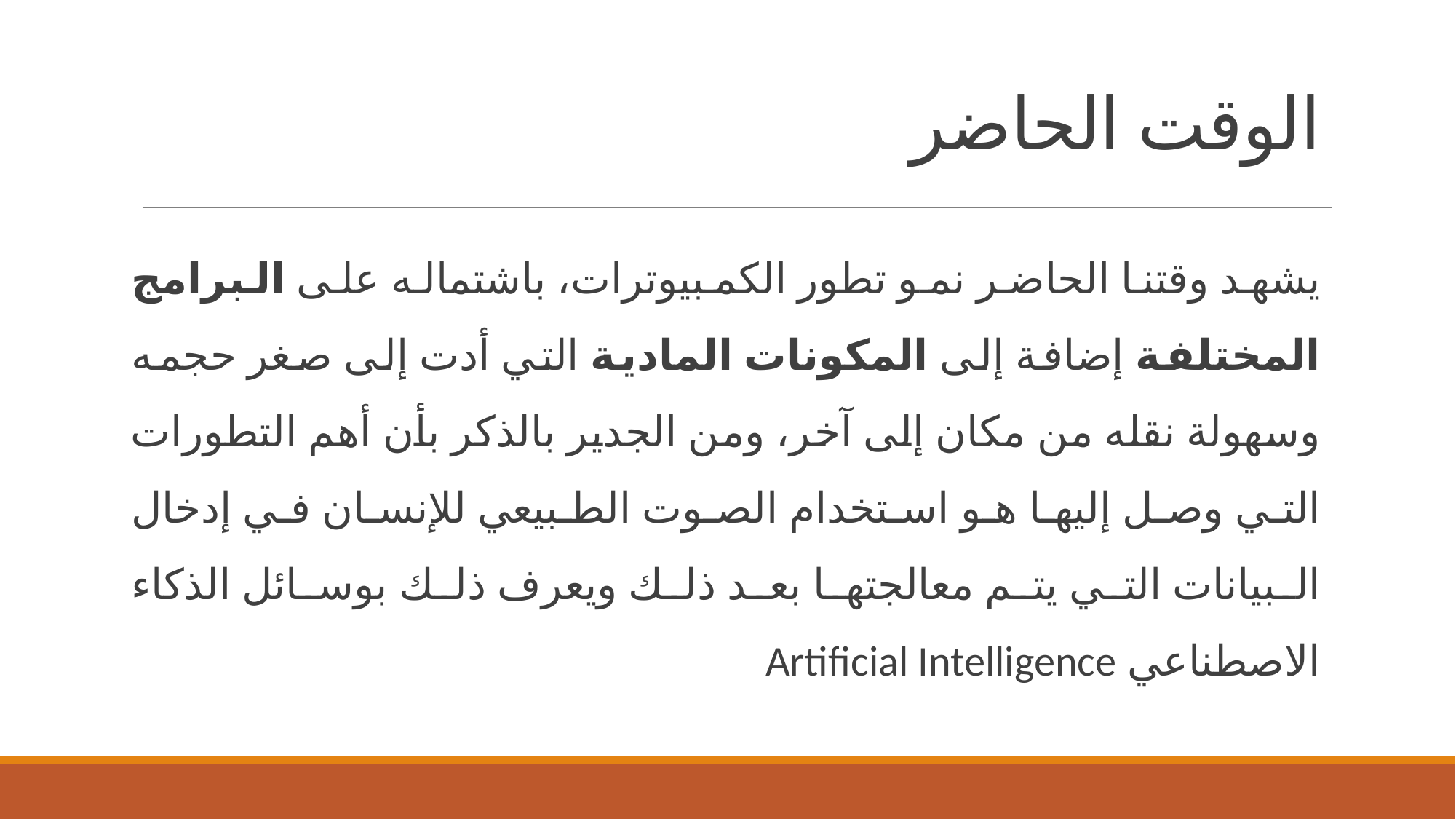

# الوقت الحاضر
يشهد وقتنا الحاضر نمو تطور الكمبيوترات، باشتماله على البرامج المختلفة إضافة إلى المكونات المادية التي أدت إلى صغر حجمه وسهولة نقله من مكان إلى آخر، ومن الجدير بالذكر بأن أهم التطورات التي وصل إليها هو استخدام الصوت الطبيعي للإنسان في إدخال البيانات التي يتم معالجتها بعد ذلك ويعرف ذلك بوسائل الذكاء الاصطناعي Artificial Intelligence